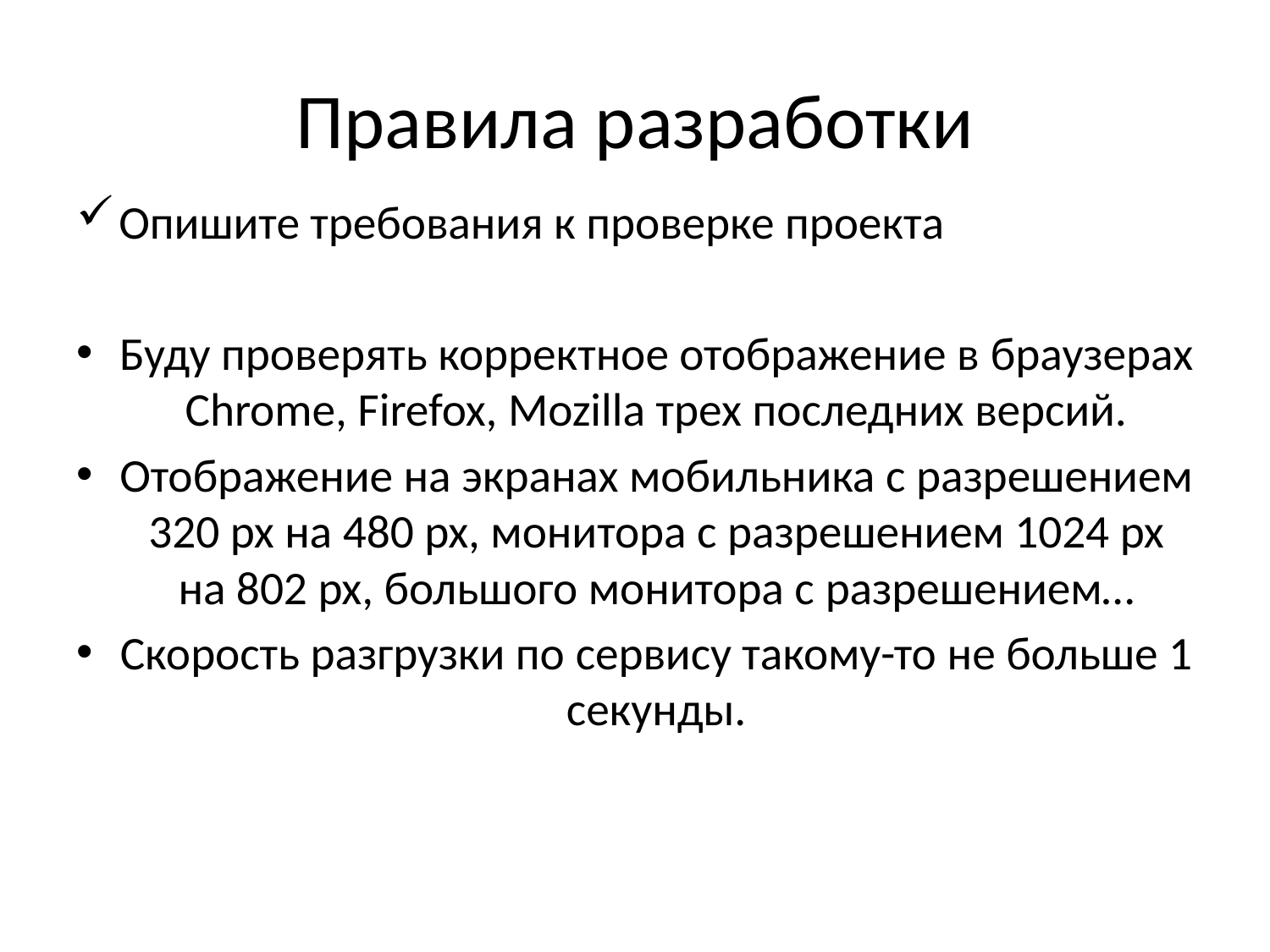

# Правила разработки
Опишите требования к проверке проекта

Буду проверять корректное отображение в браузерах Chrome, Firefox, Mozilla трех последних версий.
Отображение на экранах мобильника с разрешением 320 px на 480 px, монитора с разрешением 1024 px на 802 px, большого монитора с разрешением…
Скорость разгрузки по сервису такому-то не больше 1 секунды.